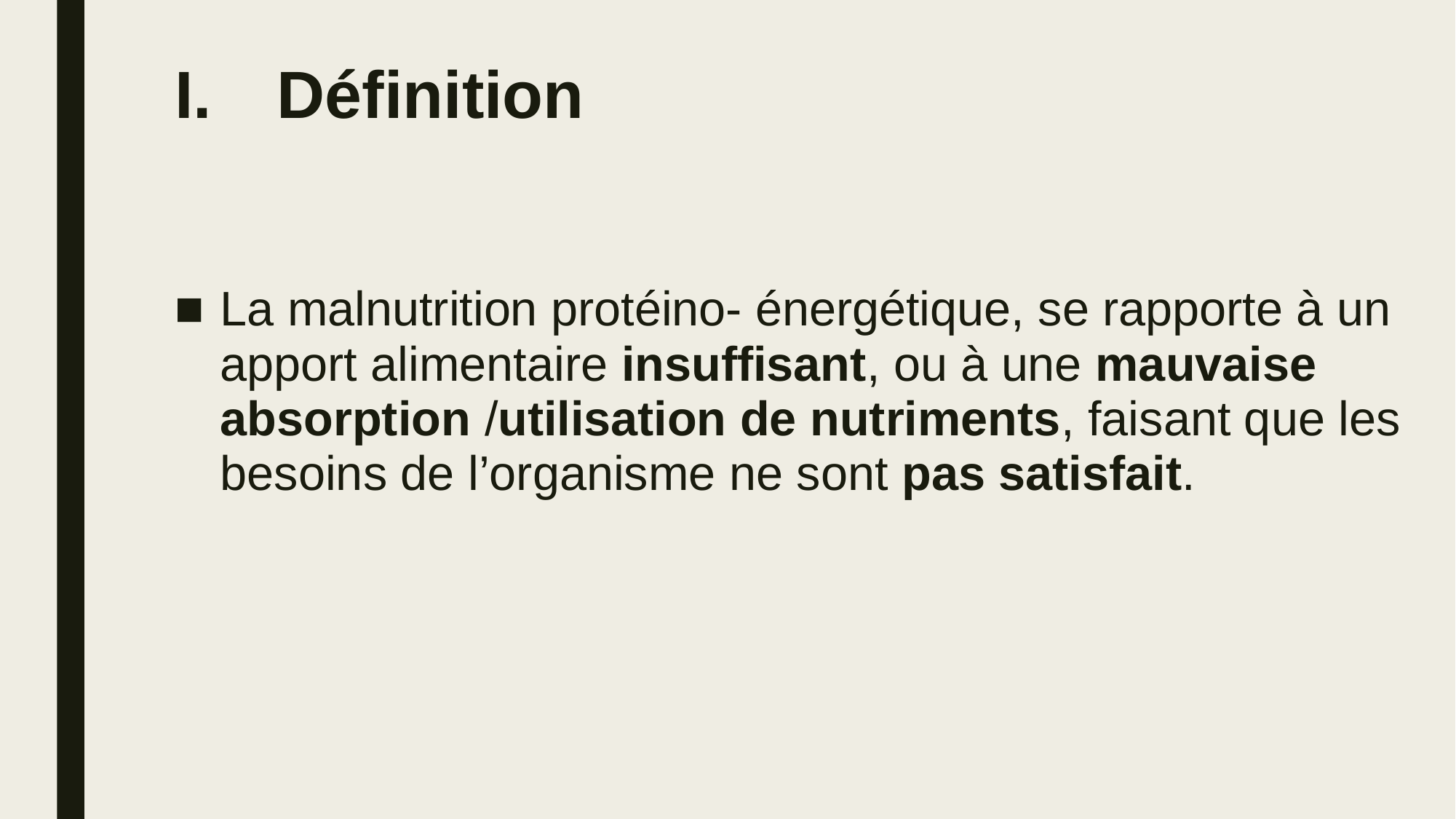

# Définition
La malnutrition protéino- énergétique, se rapporte à un apport alimentaire insuffisant, ou à une mauvaise absorption /utilisation de nutriments, faisant que les besoins de l’organisme ne sont pas satisfait.